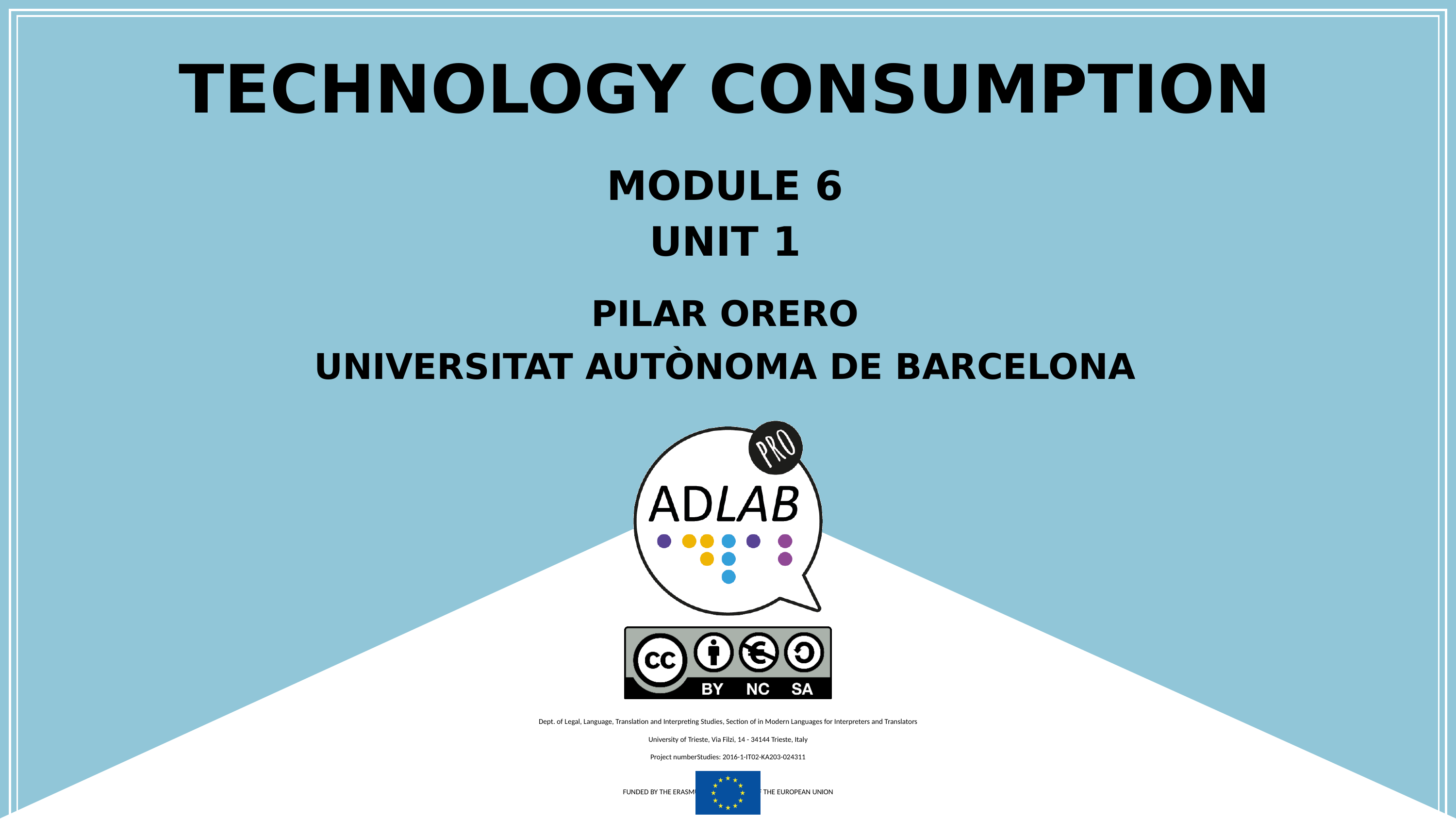

# Technology consumption
Module 6
Unit 1
Pilar orero

Universitat Autònoma de Barcelona